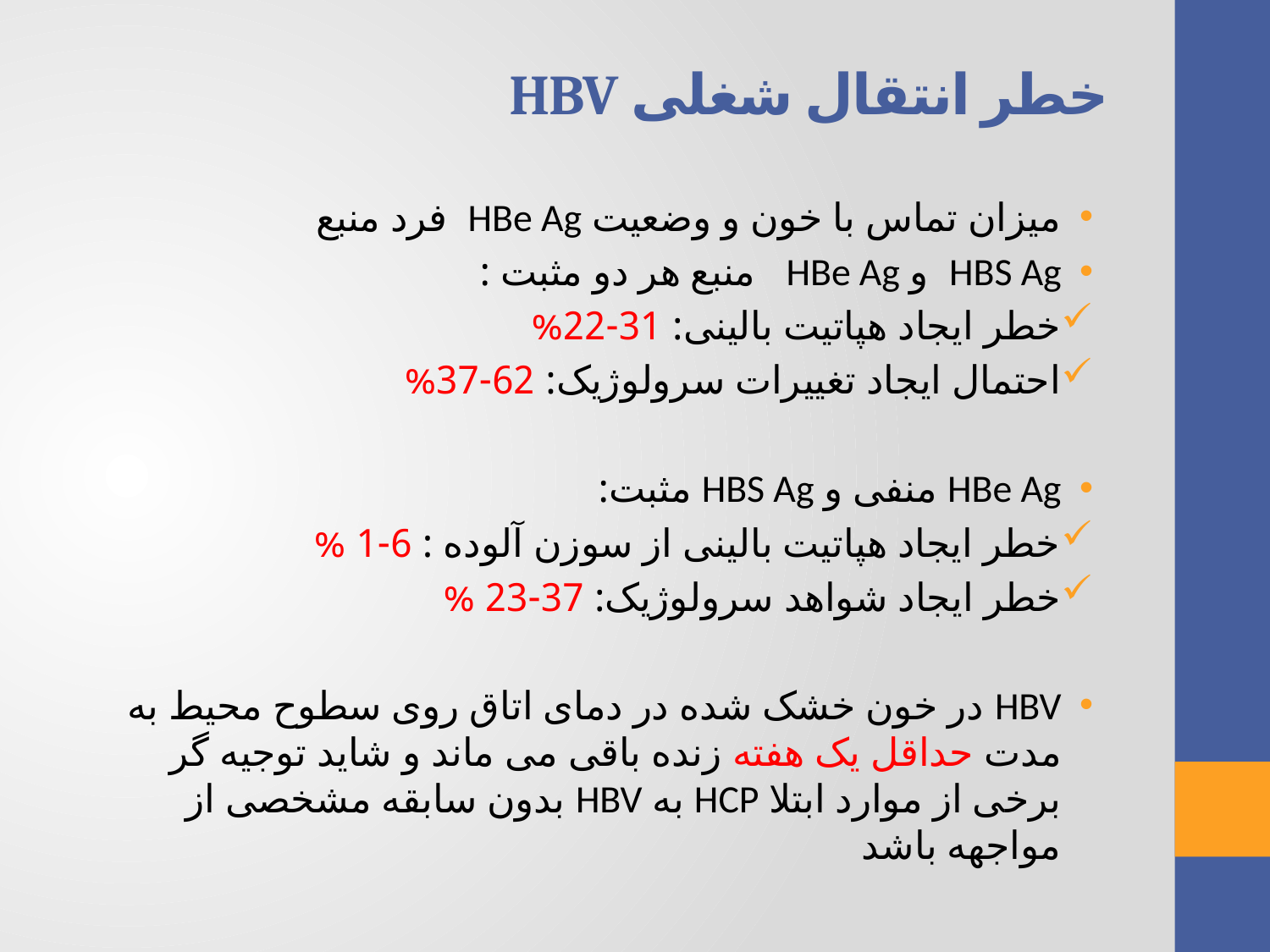

# خطر انتقال شغلی HBV
میزان تماس با خون و وضعیت HBe Ag  فرد منبع
HBS Ag  و HBe Ag   منبع هر دو مثبت :
خطر ایجاد هپاتیت بالینی: 31-22%
احتمال ایجاد تغییرات سرولوژیک: 62-37%

HBe Ag منفی و HBS Ag مثبت:
خطر ایجاد هپاتیت بالینی از سوزن آلوده : 6-1 %
خطر ایجاد شواهد سرولوژیک: 37-23 %

HBV در خون خشک شده در دمای اتاق روی سطوح محیط به مدت حداقل یک هفته زنده باقی می ماند و شاید توجیه گر برخی از موارد ابتلا HCP به HBV بدون سابقه مشخصی از مواجهه باشد